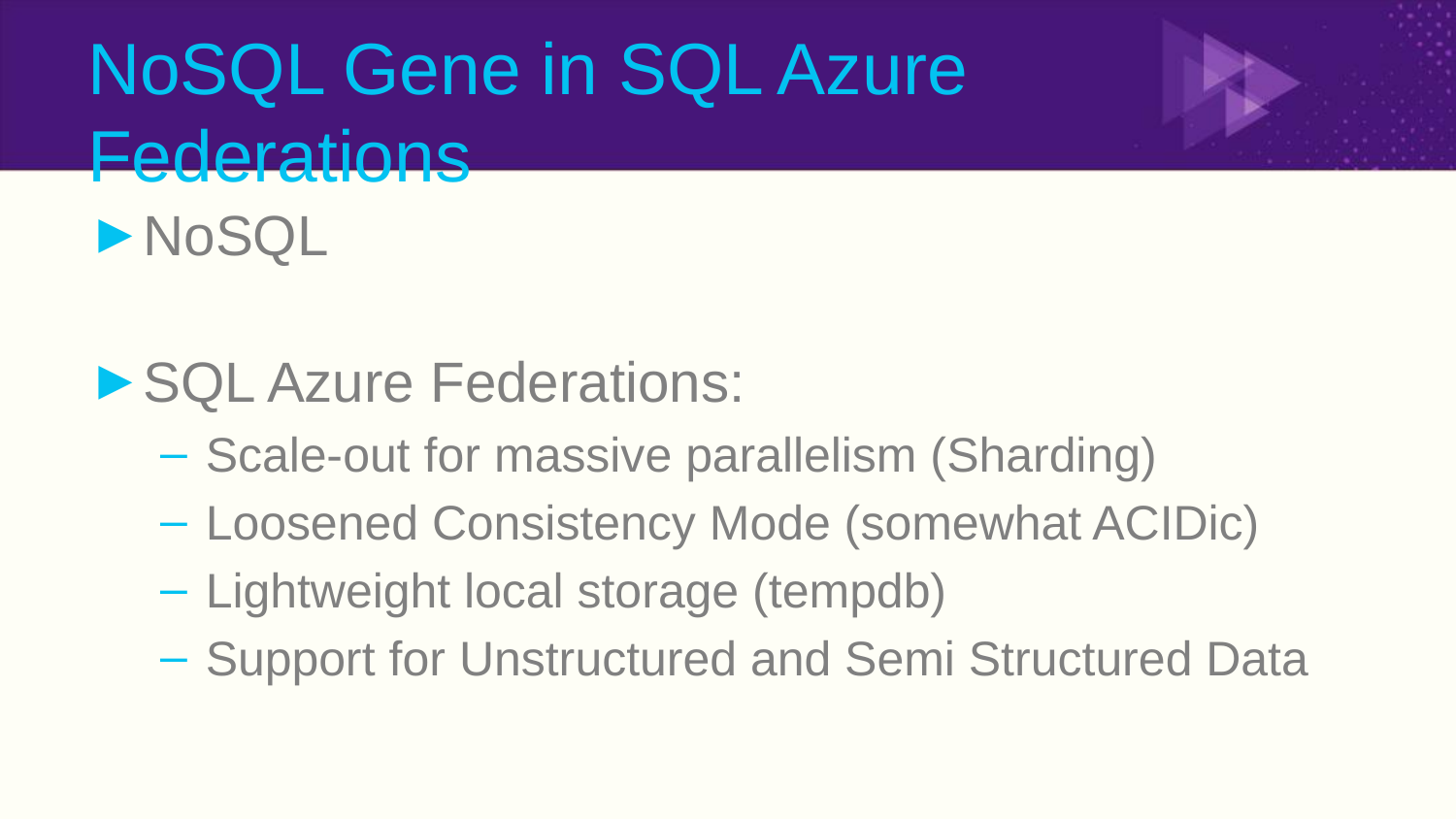

# NoSQL Gene in SQL Azure Federations
NoSQL
SQL Azure Federations:
Scale-out for massive parallelism (Sharding)
Loosened Consistency Mode (somewhat ACIDic)
Lightweight local storage (tempdb)
Support for Unstructured and Semi Structured Data